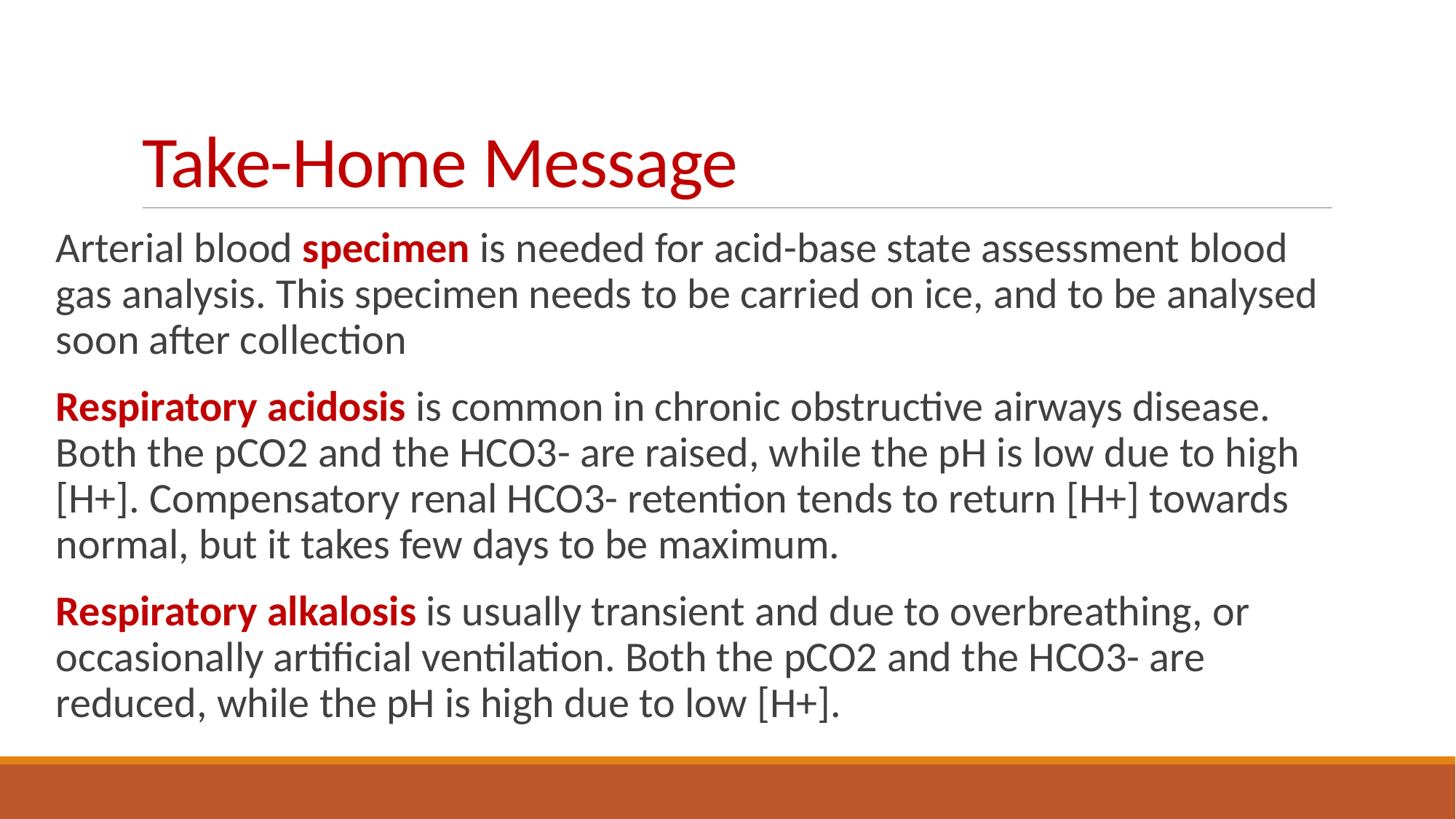

# Take-Home Message
Arterial blood specimen is needed for acid-base state assessment blood gas analysis. This specimen needs to be carried on ice, and to be analysed soon after collection
Respiratory acidosis is common in chronic obstructive airways disease. Both the pCO2 and the HCO3- are raised, while the pH is low due to high [H+]. Compensatory renal HCO3- retention tends to return [H+] towards normal, but it takes few days to be maximum.
Respiratory alkalosis is usually transient and due to overbreathing, or occasionally artificial ventilation. Both the pCO2 and the HCO3- are reduced, while the pH is high due to low [H+].